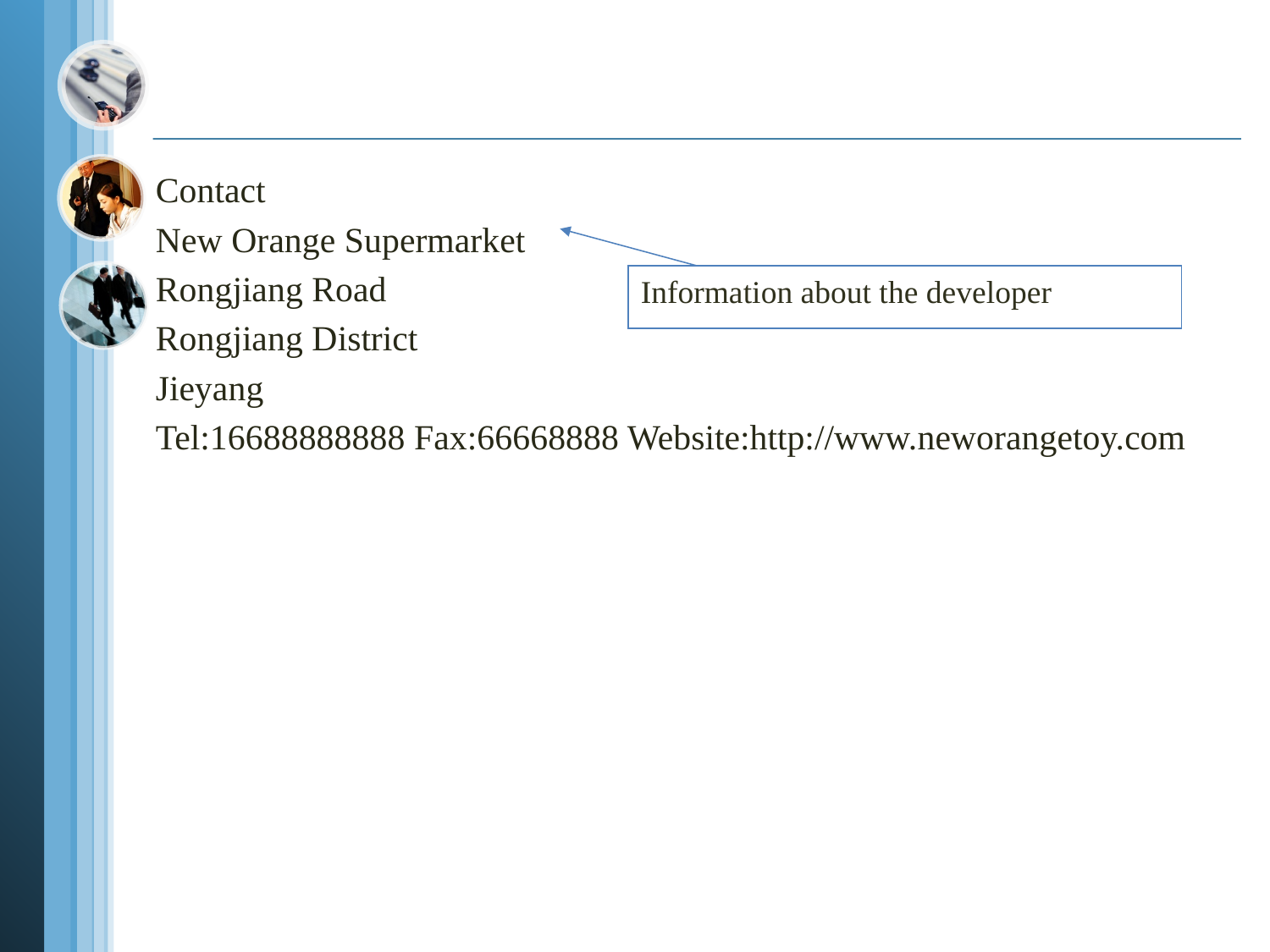

#
Contact
New Orange Supermarket
Rongjiang Road
Rongjiang District
Jieyang
Tel:16688888888 Fax:66668888 Website:http://www.neworangetoy.com

Information about the developer